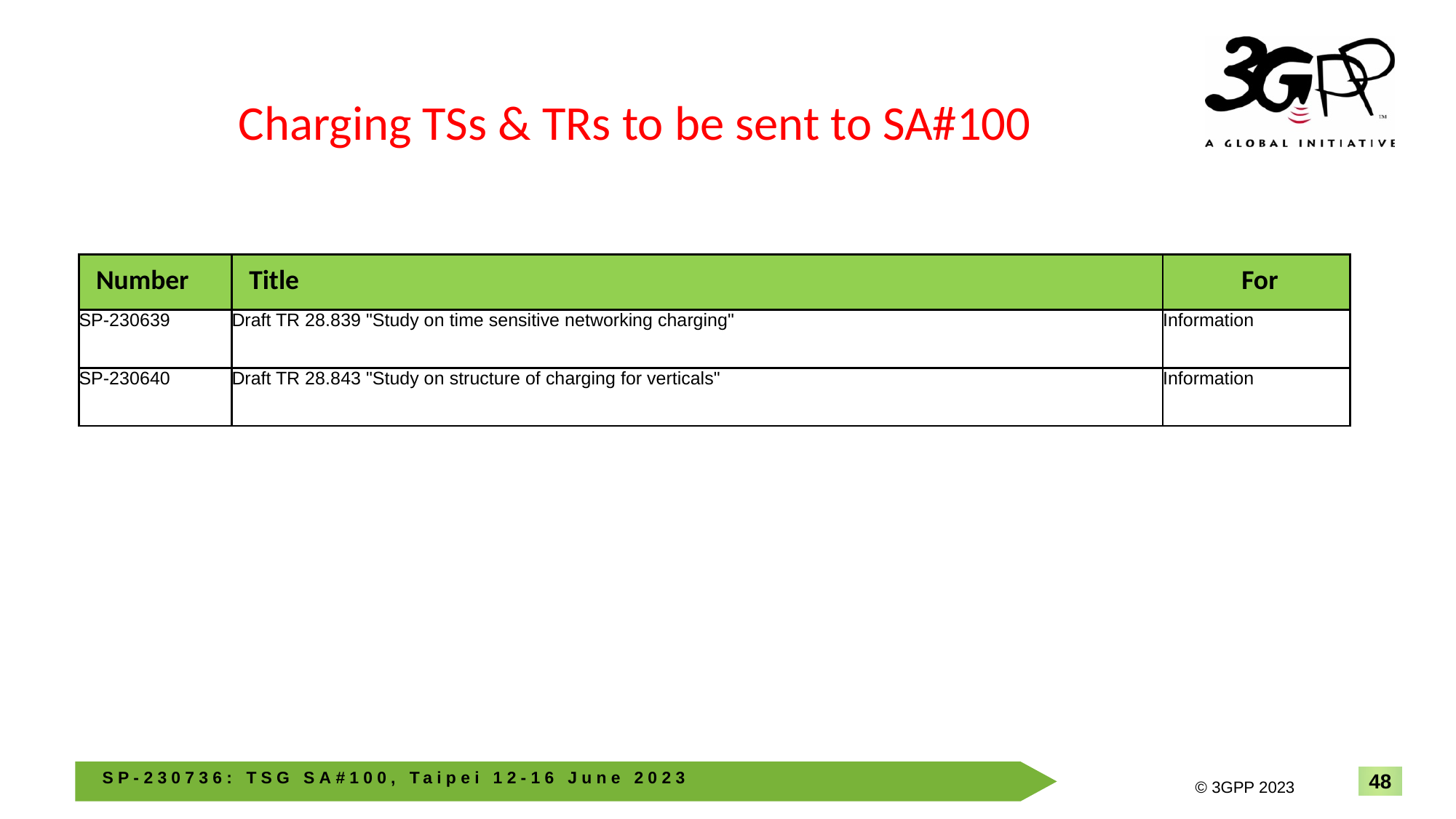

Charging TSs & TRs to be sent to SA#100
| Number | Title | For |
| --- | --- | --- |
| SP-230639 | Draft TR 28.839 "Study on time sensitive networking charging" | Information |
| SP-230640 | Draft TR 28.843 "Study on structure of charging for verticals" | Information |